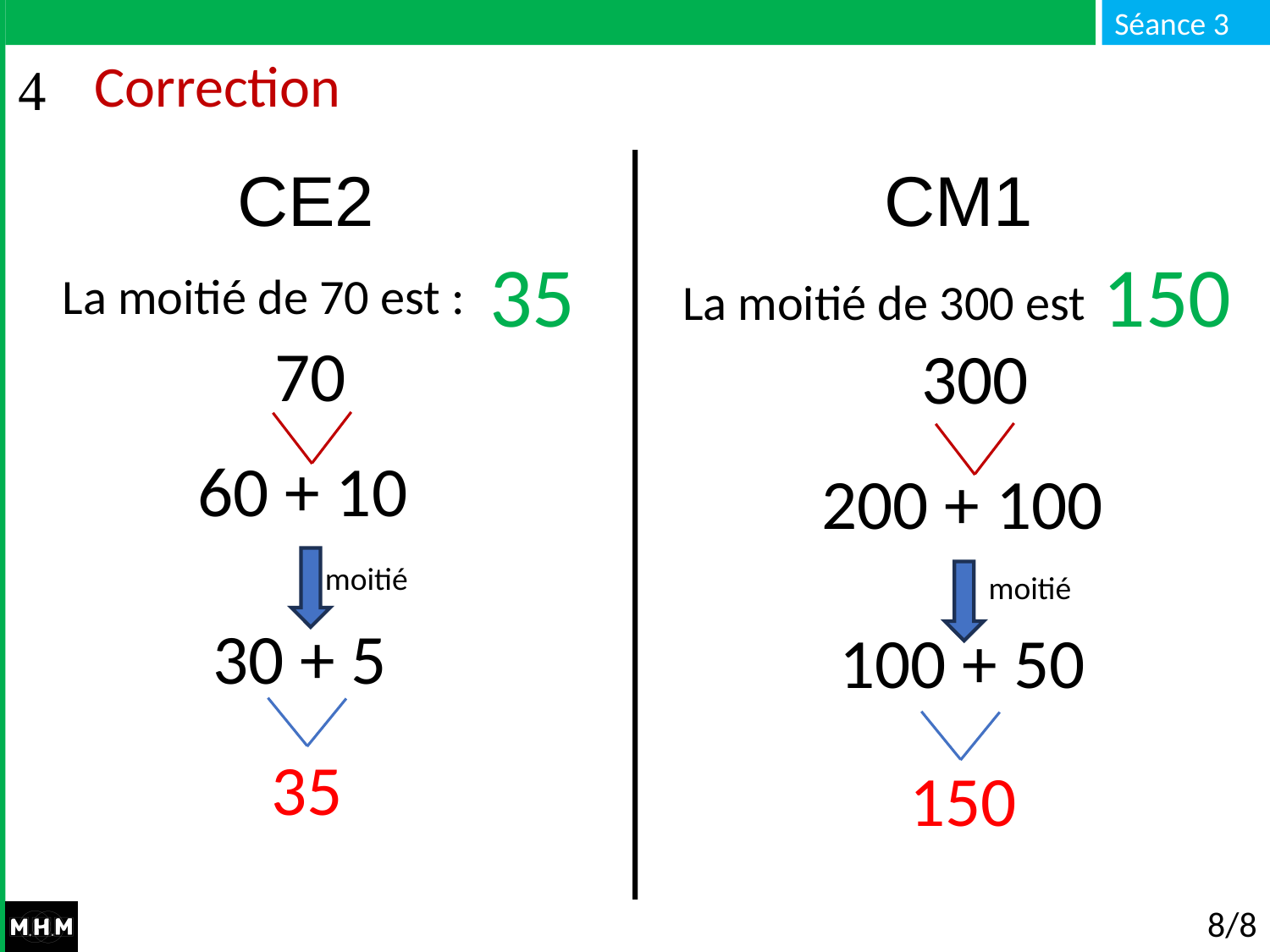

# Correction
CE2                          CM1

La moitié de 70 est :

La moitié de 300 est :

35
150
70
300
60 + 10
200 + 100

moitié

moitié
30 + 5
100 + 50
35
150
8/8